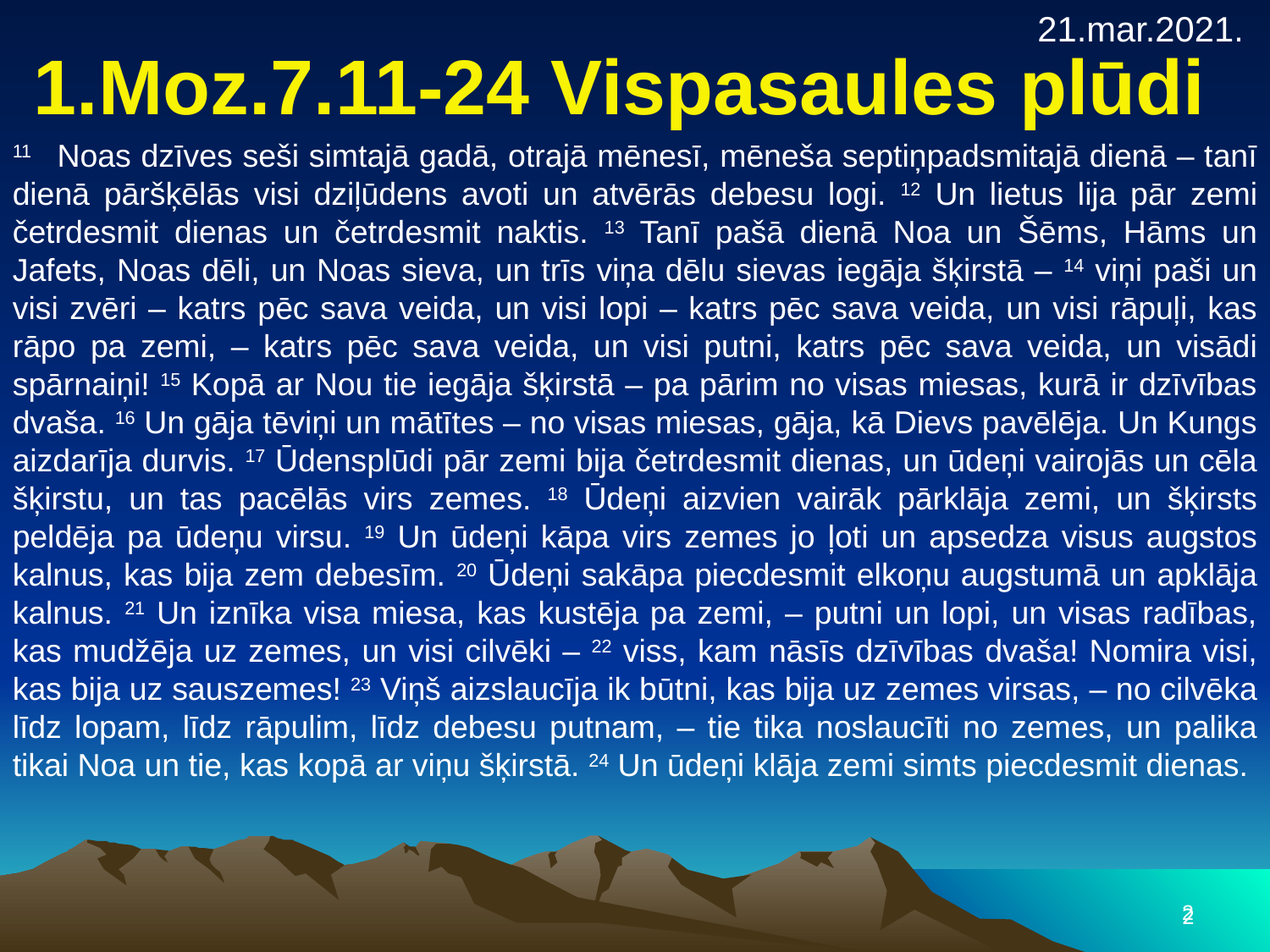

21.mar.2021.
1.Moz.7.11-24 Vispasaules plūdi
11  Noas dzīves seši simtajā gadā, otrajā mēnesī, mēneša septiņpadsmitajā dienā – tanī dienā pāršķēlās visi dziļūdens avoti un atvērās debesu logi. 12 Un lietus lija pār zemi četrdesmit dienas un četrdesmit naktis. 13 Tanī pašā dienā Noa un Šēms, Hāms un Jafets, Noas dēli, un Noas sieva, un trīs viņa dēlu sievas iegāja šķirstā – 14 viņi paši un visi zvēri – katrs pēc sava veida, un visi lopi – katrs pēc sava veida, un visi rāpuļi, kas rāpo pa zemi, – katrs pēc sava veida, un visi putni, katrs pēc sava veida, un visādi spārnaiņi! 15 Kopā ar Nou tie iegāja šķirstā – pa pārim no visas miesas, kurā ir dzīvības dvaša. 16 Un gāja tēviņi un mātītes – no visas miesas, gāja, kā Dievs pavēlēja. Un Kungs aizdarīja durvis. 17 Ūdensplūdi pār zemi bija četrdesmit dienas, un ūdeņi vairojās un cēla šķirstu, un tas pacēlās virs zemes. 18 Ūdeņi aizvien vairāk pārklāja zemi, un šķirsts peldēja pa ūdeņu virsu. 19 Un ūdeņi kāpa virs zemes jo ļoti un apsedza visus augstos kalnus, kas bija zem debesīm. 20 Ūdeņi sakāpa piecdesmit elkoņu augstumā un apklāja kalnus. 21 Un iznīka visa miesa, kas kustēja pa zemi, – putni un lopi, un visas radības, kas mudžēja uz zemes, un visi cilvēki – 22 viss, kam nāsīs dzīvības dvaša! Nomira visi, kas bija uz sauszemes! 23 Viņš aizslaucīja ik būtni, kas bija uz zemes virsas, – no cilvēka līdz lopam, līdz rāpulim, līdz debesu putnam, – tie tika noslaucīti no zemes, un palika tikai Noa un tie, kas kopā ar viņu šķirstā. 24 Un ūdeņi klāja zemi simts piecdesmit dienas.
2
2